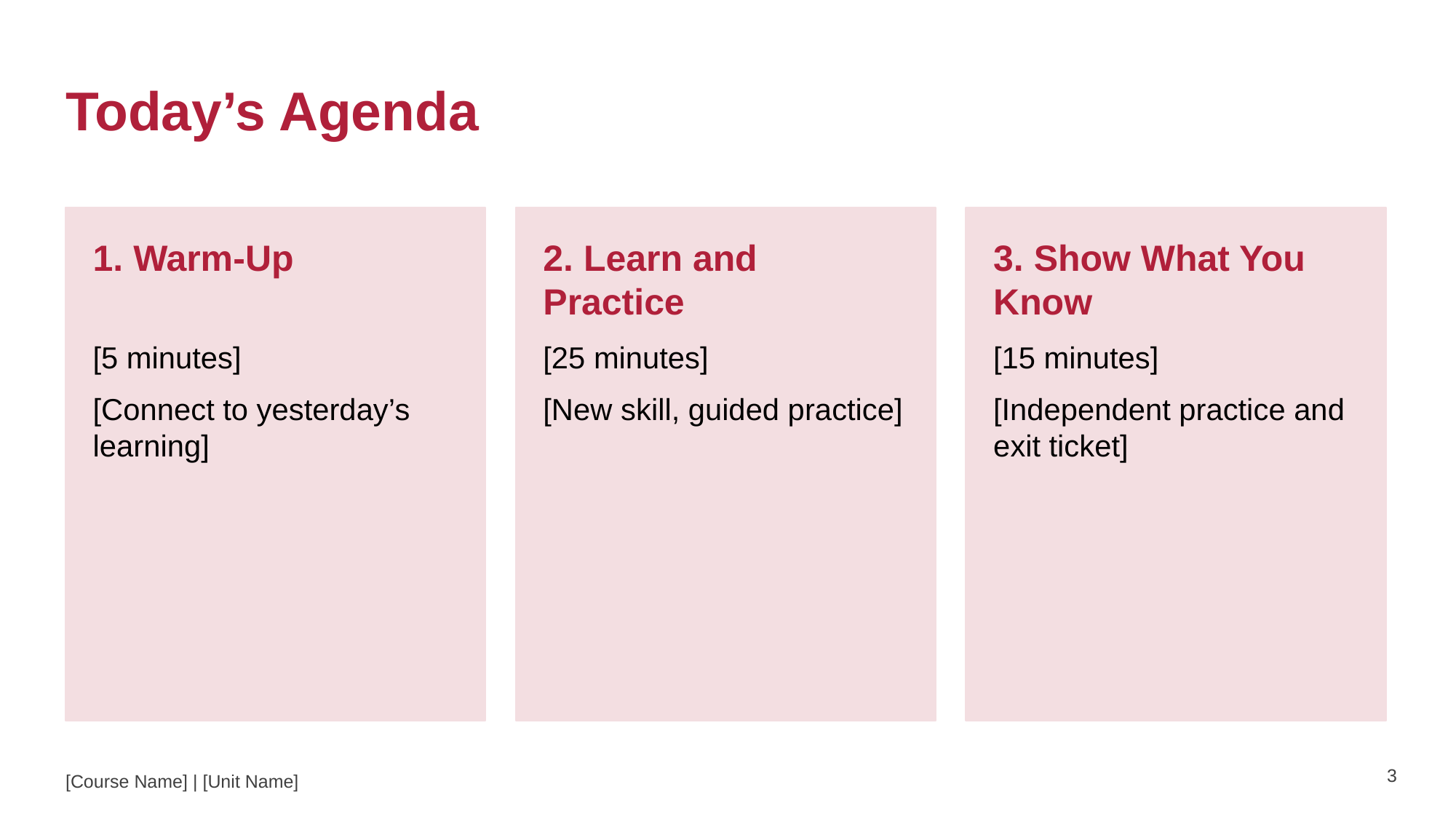

Today’s Agenda
1. Warm-Up
2. Learn and Practice
3. Show What You Know
[5 minutes]
[Connect to yesterday’s learning]
[25 minutes]
[New skill, guided practice]
[15 minutes]
[Independent practice and exit ticket]
3